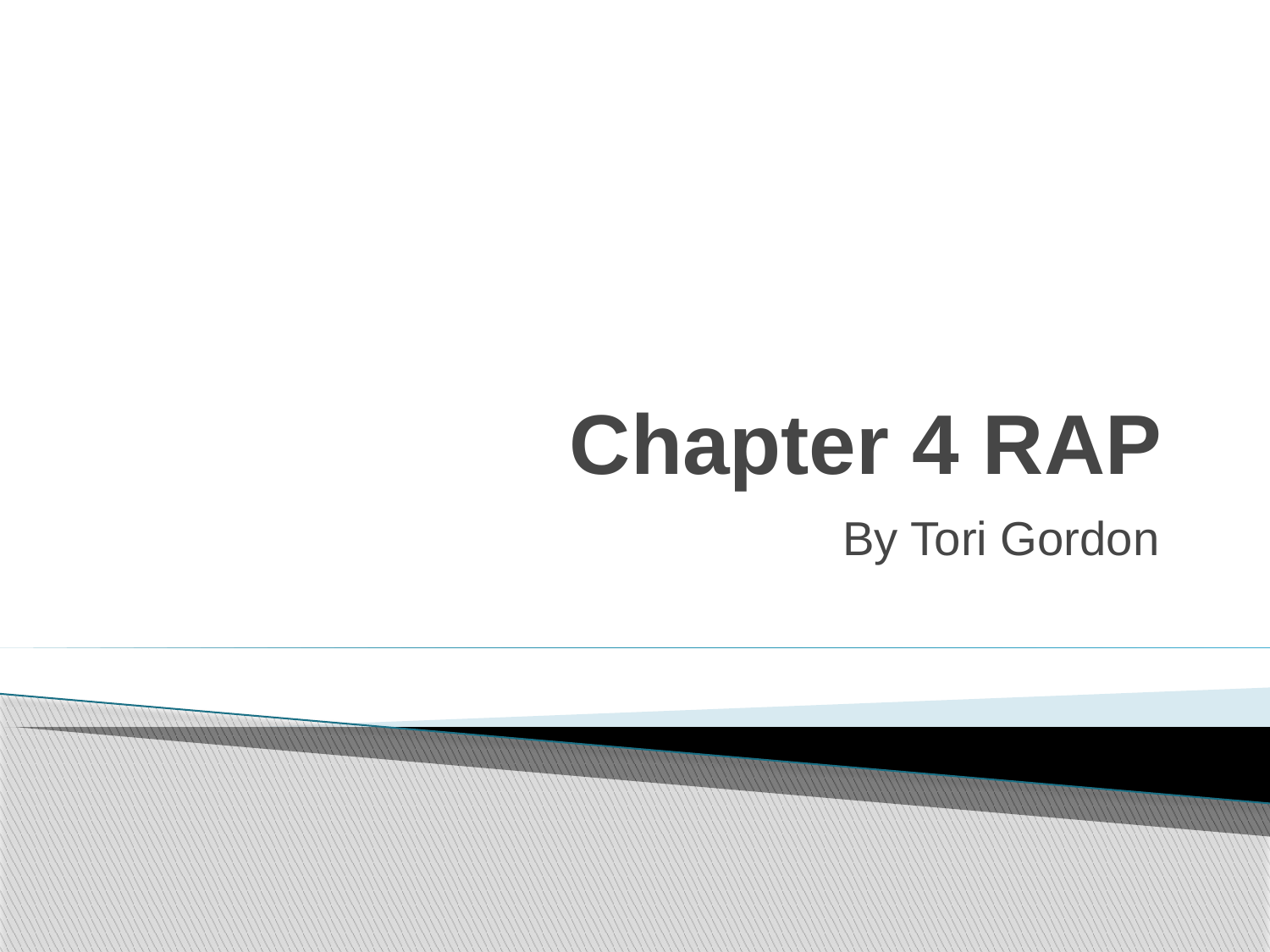

# Chapter 4 RAP
By Tori Gordon